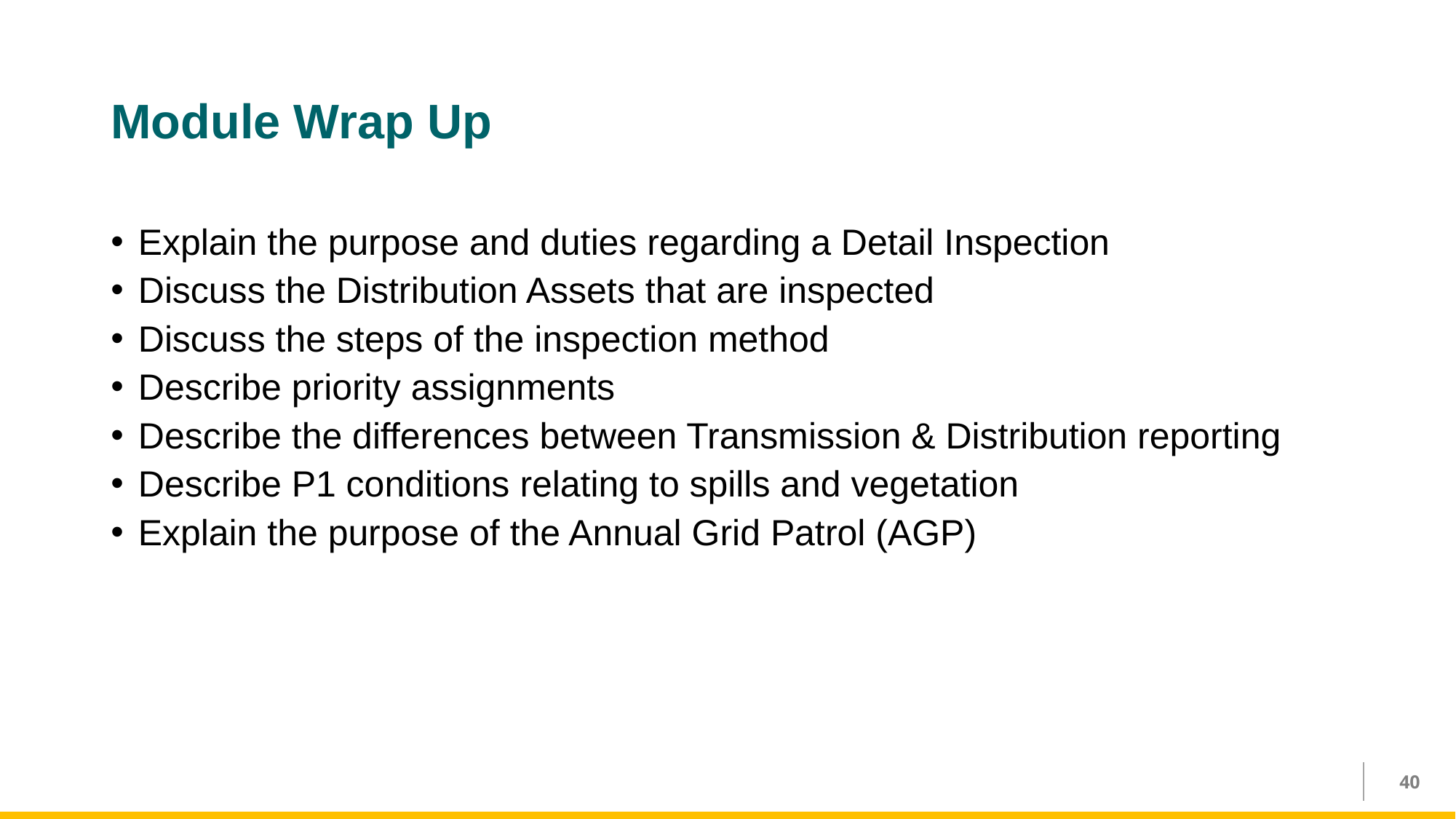

# Module Wrap Up
Explain the purpose and duties regarding a Detail Inspection
Discuss the Distribution Assets that are inspected
Discuss the steps of the inspection method
Describe priority assignments
Describe the differences between Transmission & Distribution reporting
Describe P1 conditions relating to spills and vegetation
Explain the purpose of the Annual Grid Patrol (AGP)